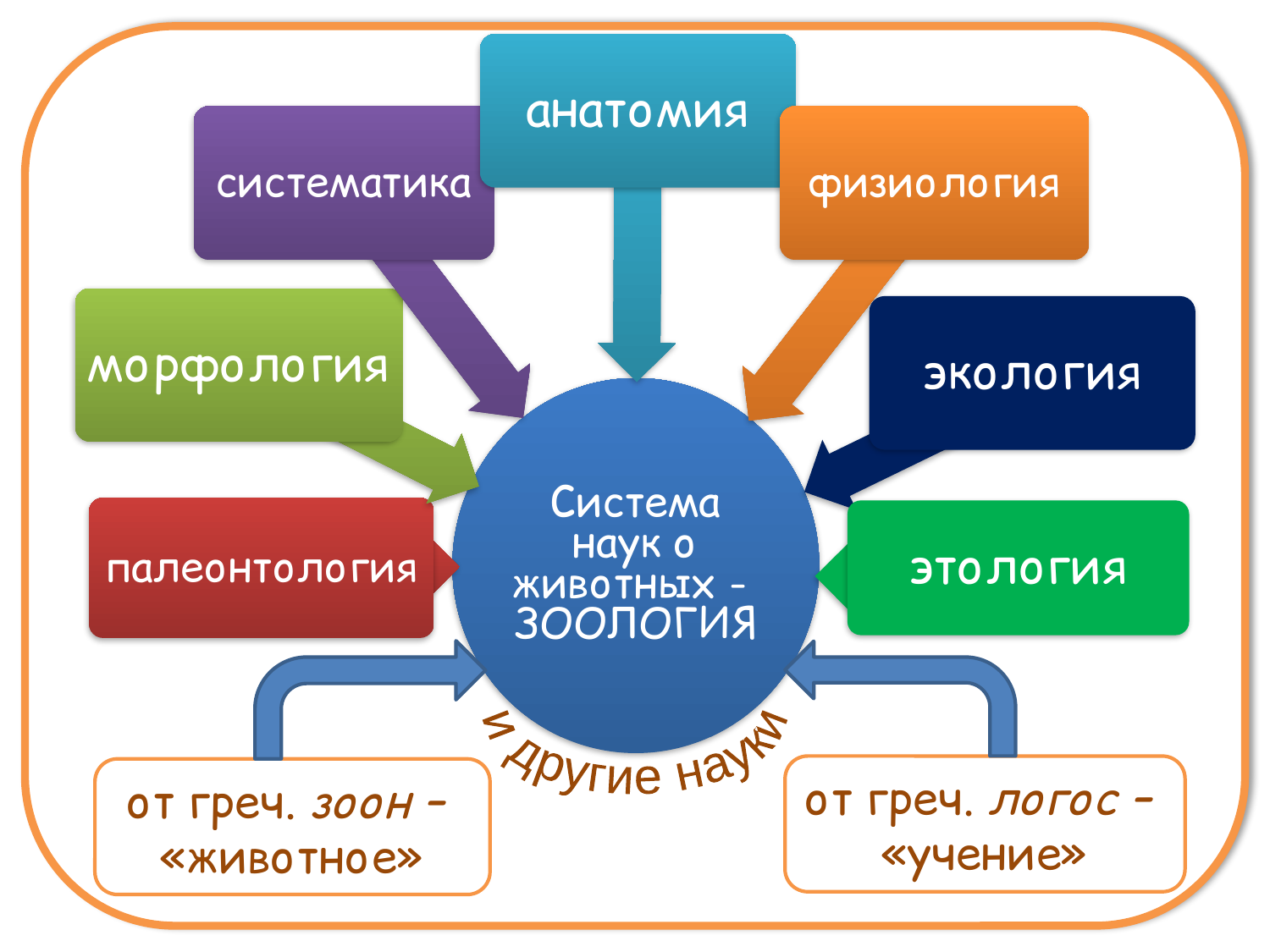

Система наук о животных -  ЗООЛОГИЯ
палеонтология
морфология
систематика
анатомия
физиология
экология
этология

и другие науки

от греч. логос –
«учение»
от греч. зоон –
«животное»